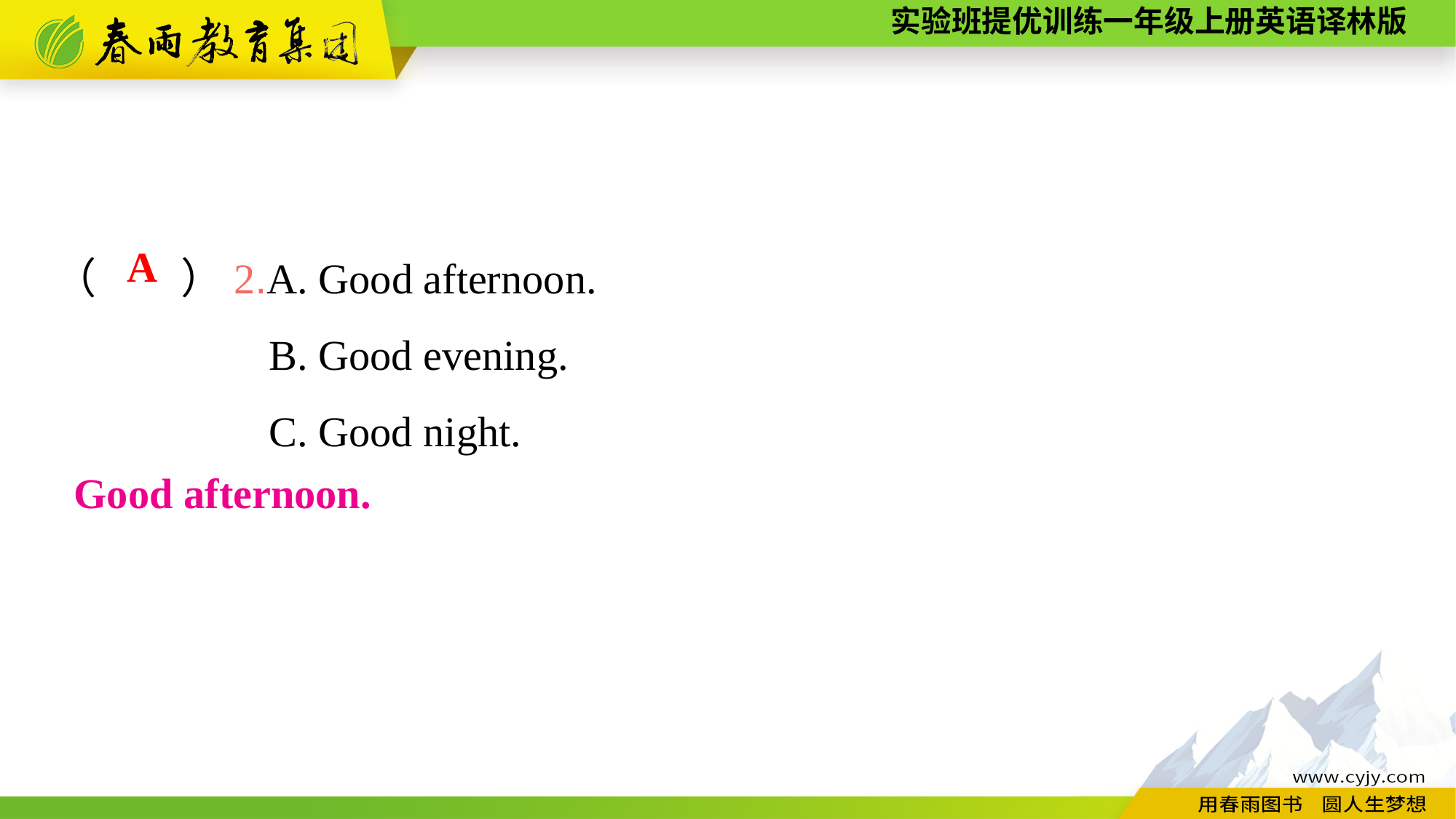

（　　）2.A. Good afternoon.
B. Good evening.
C. Good night.
A
Good afternoon.